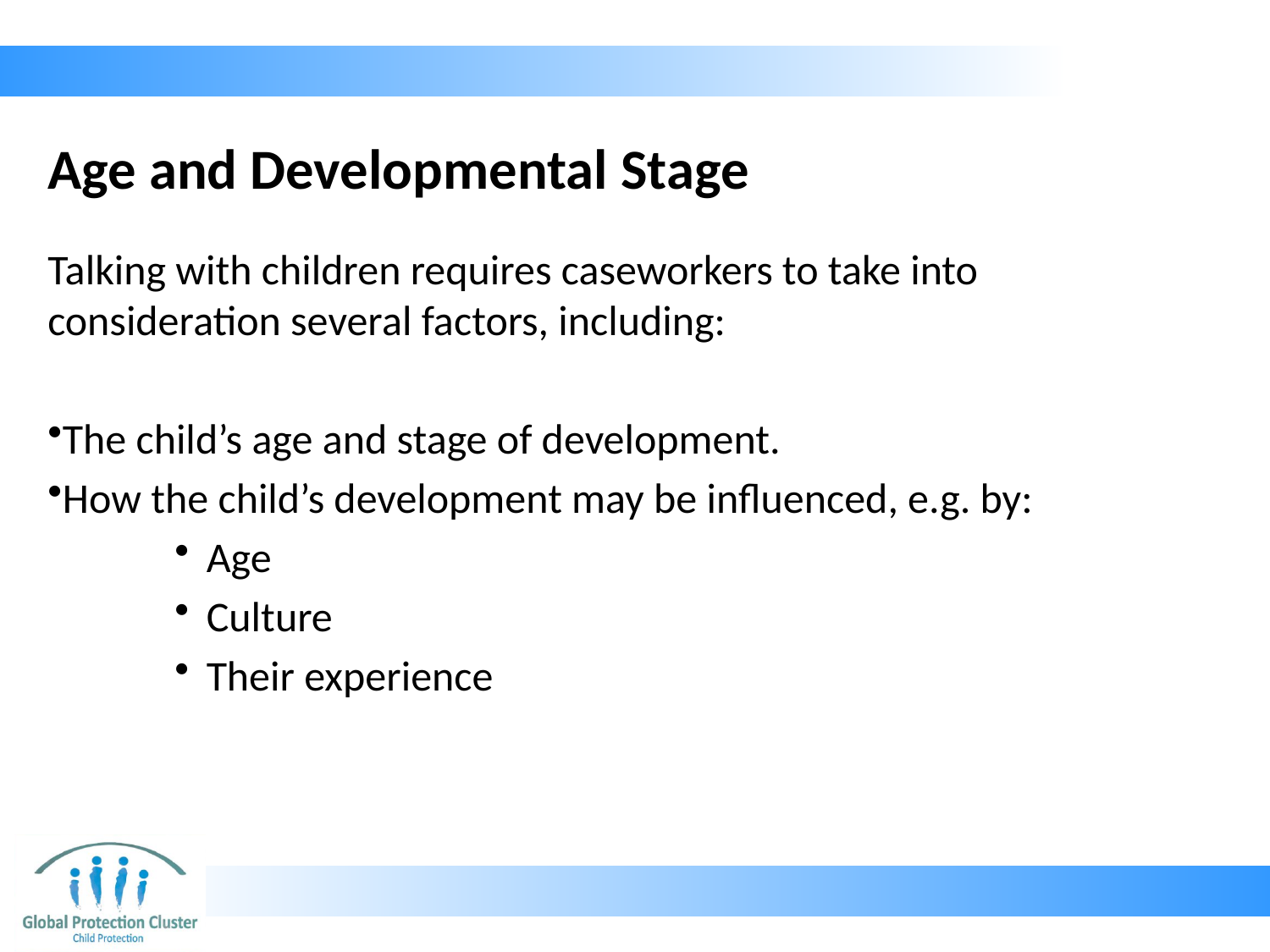

# Age and Developmental Stage
Talking with children requires caseworkers to take into consideration several factors, including:

The child’s age and stage of development.
How the child’s development may be influenced, e.g. by:
Age
Culture
Their experience